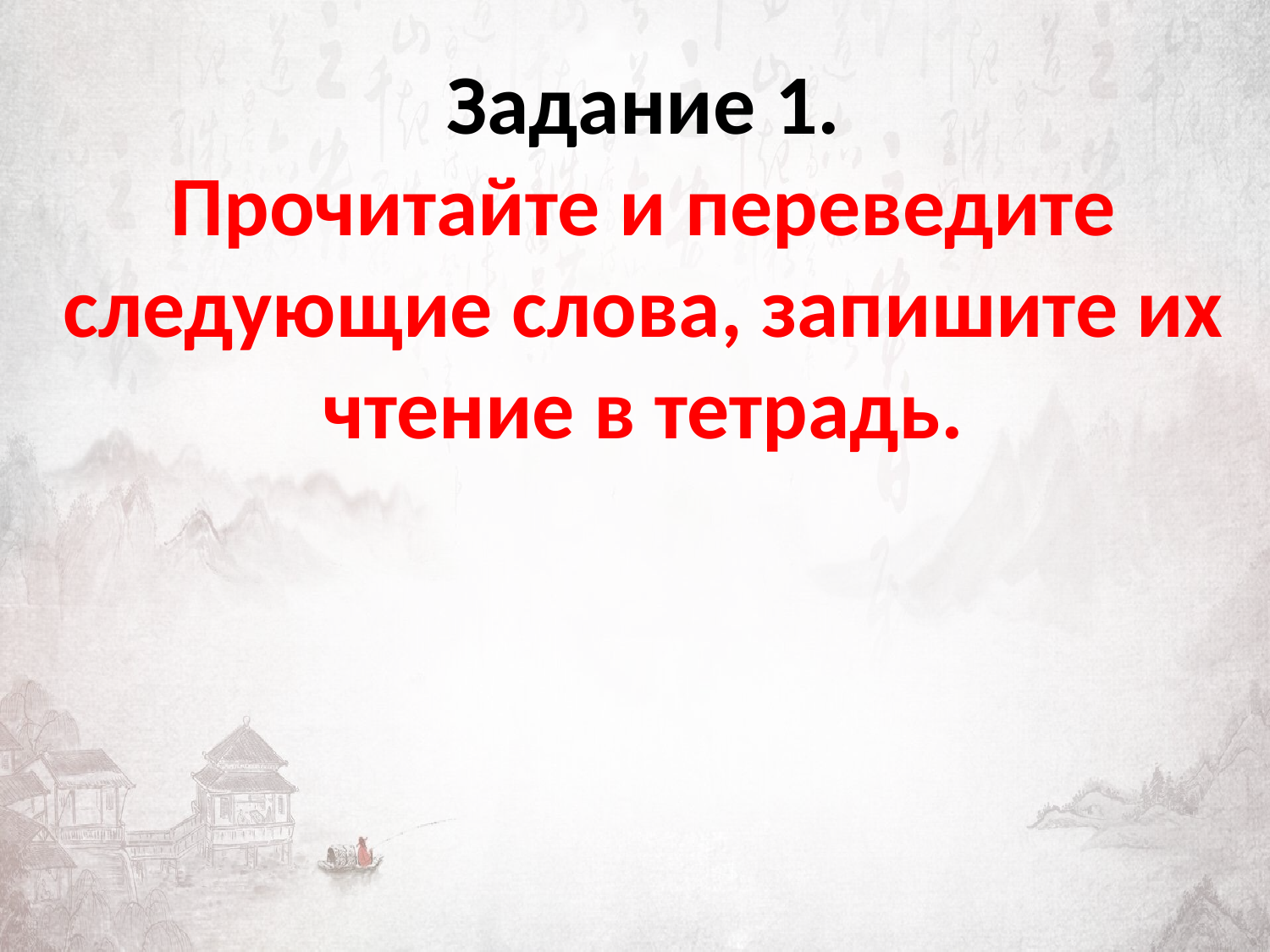

Задание 1.
Прочитайте и переведите следующие слова, запишите их чтение в тетрадь.